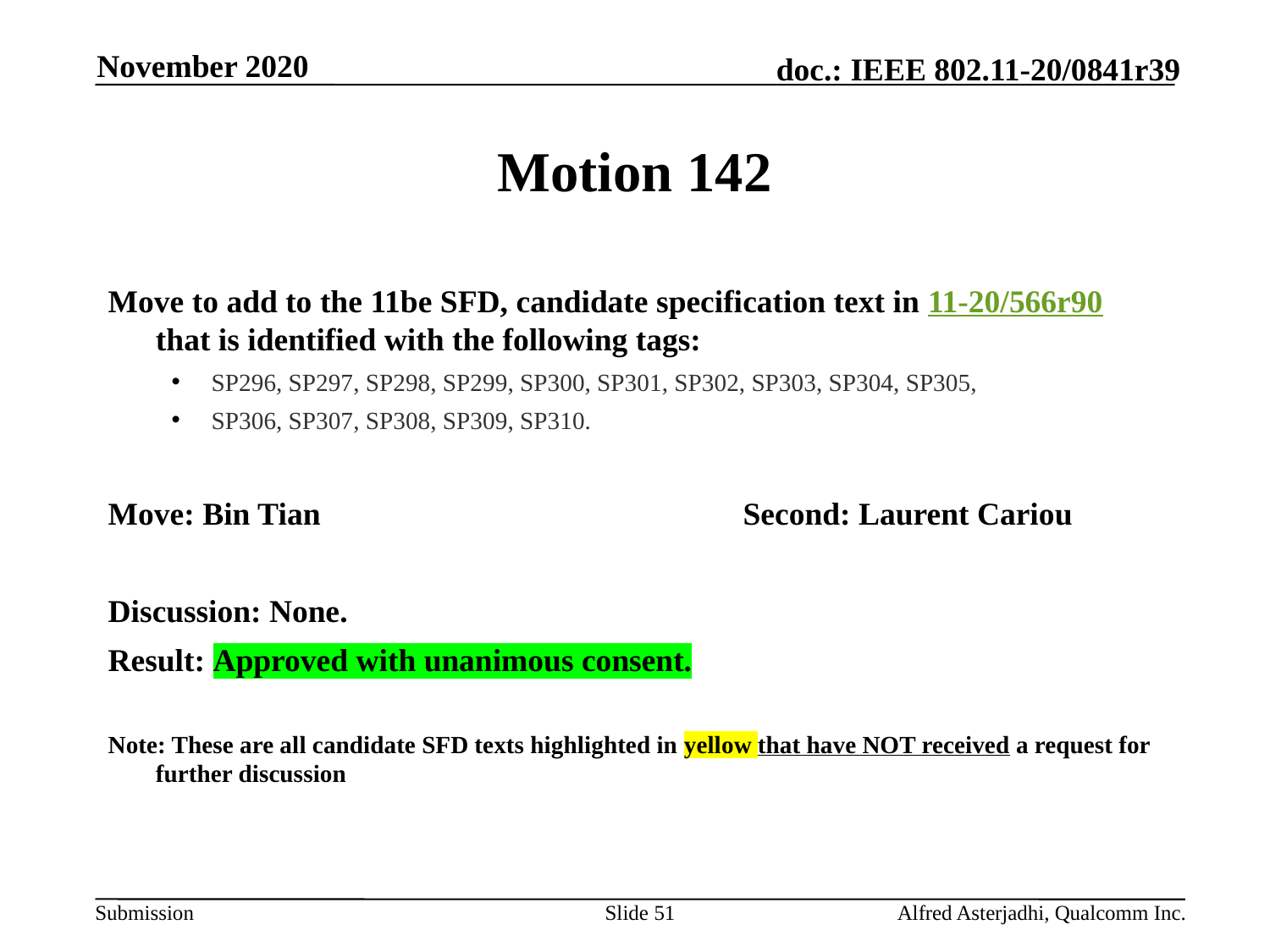

November 2020
# Motion 142
Move to add to the 11be SFD, candidate specification text in 11-20/566r90 that is identified with the following tags:
SP296, SP297, SP298, SP299, SP300, SP301, SP302, SP303, SP304, SP305,
SP306, SP307, SP308, SP309, SP310.

Move: Bin Tian				Second: Laurent Cariou

Discussion: None.
Result: Approved with unanimous consent.

Note: These are all candidate SFD texts highlighted in yellow that have NOT received a request for further discussion

Slide 51
Alfred Asterjadhi, Qualcomm Inc.